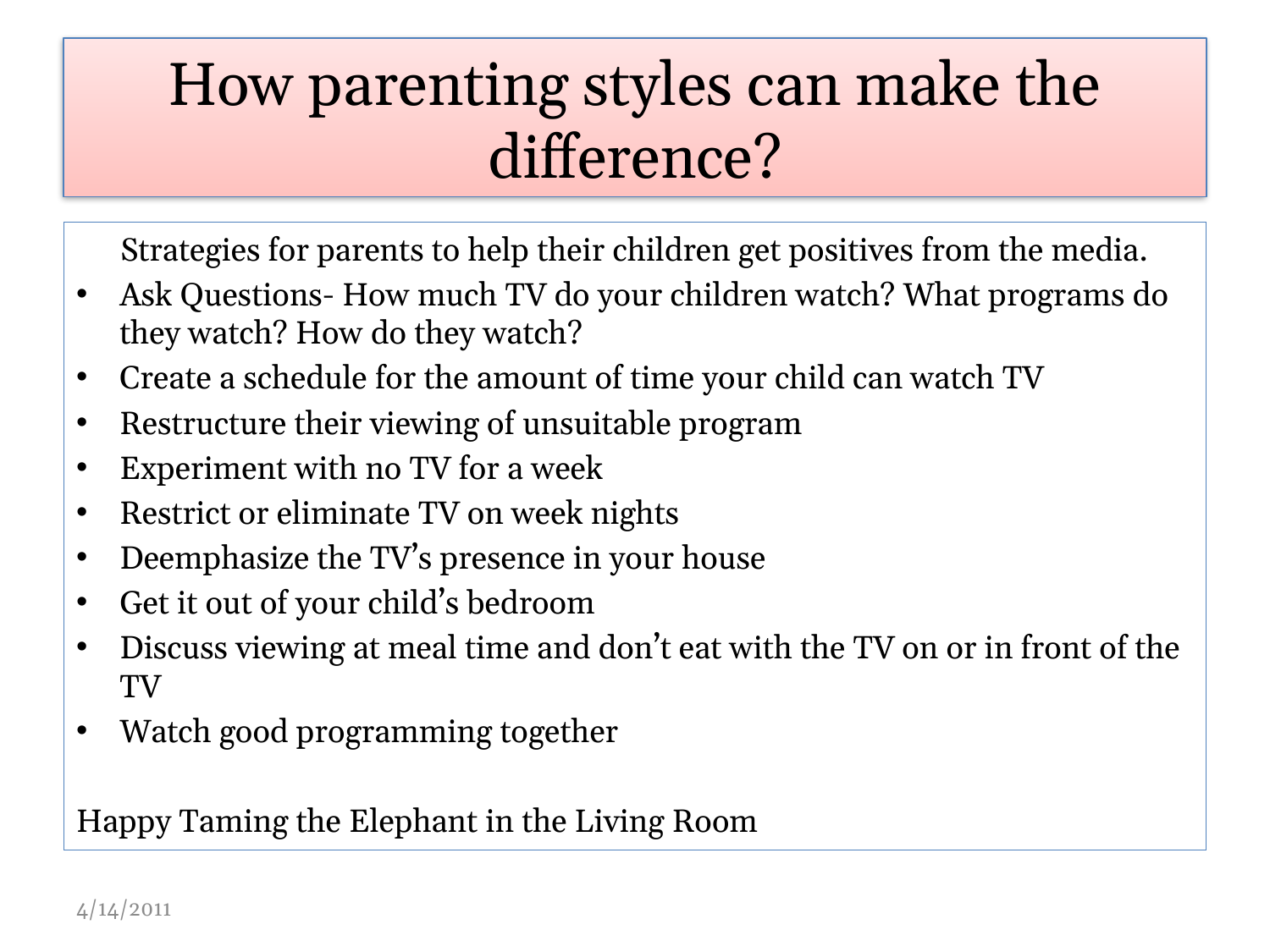

# How parenting styles can make the difference?
Strategies for parents to help their children get positives from the media.
Ask Questions- How much TV do your children watch? What programs do they watch? How do they watch?
Create a schedule for the amount of time your child can watch TV
Restructure their viewing of unsuitable program
Experiment with no TV for a week
Restrict or eliminate TV on week nights
Deemphasize the TV’s presence in your house
Get it out of your child’s bedroom
Discuss viewing at meal time and don’t eat with the TV on or in front of the TV
Watch good programming together

Happy Taming the Elephant in the Living Room
4/14/2011